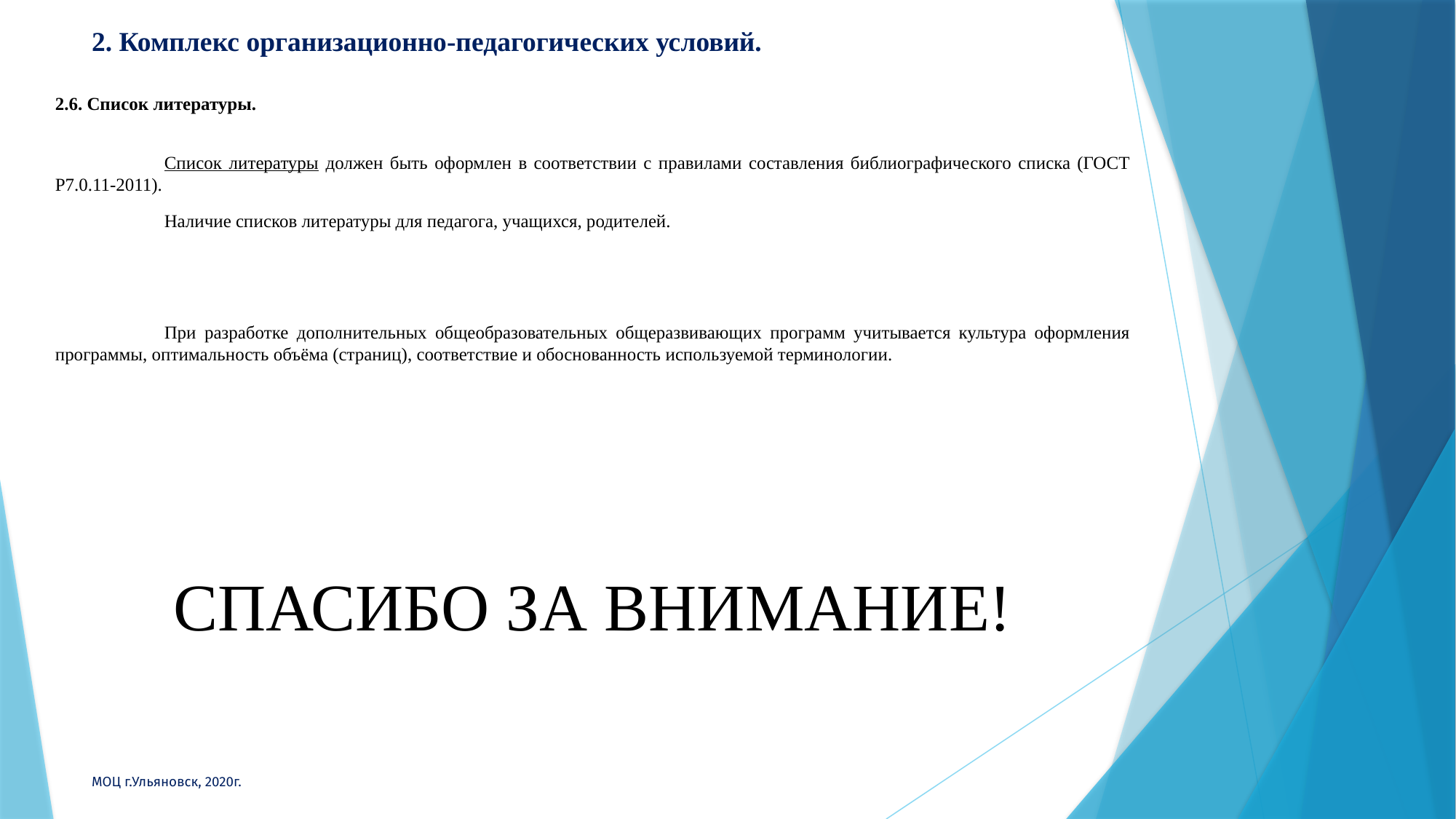

# 2. Комплекс организационно-педагогических условий.
2.6. Список литературы.

	Список литературы должен быть оформлен в соответствии с правилами составления библиографического списка (ГОСТ Р7.0.11-2011).
	Наличие списков литературы для педагога, учащихся, родителей.

	При разработке дополнительных общеобразовательных общеразвивающих программ учитывается культура оформления программы, оптимальность объёма (страниц), соответствие и обоснованность используемой терминологии.

СПАСИБО ЗА ВНИМАНИЕ!

МОЦ г.Ульяновск, 2020г.